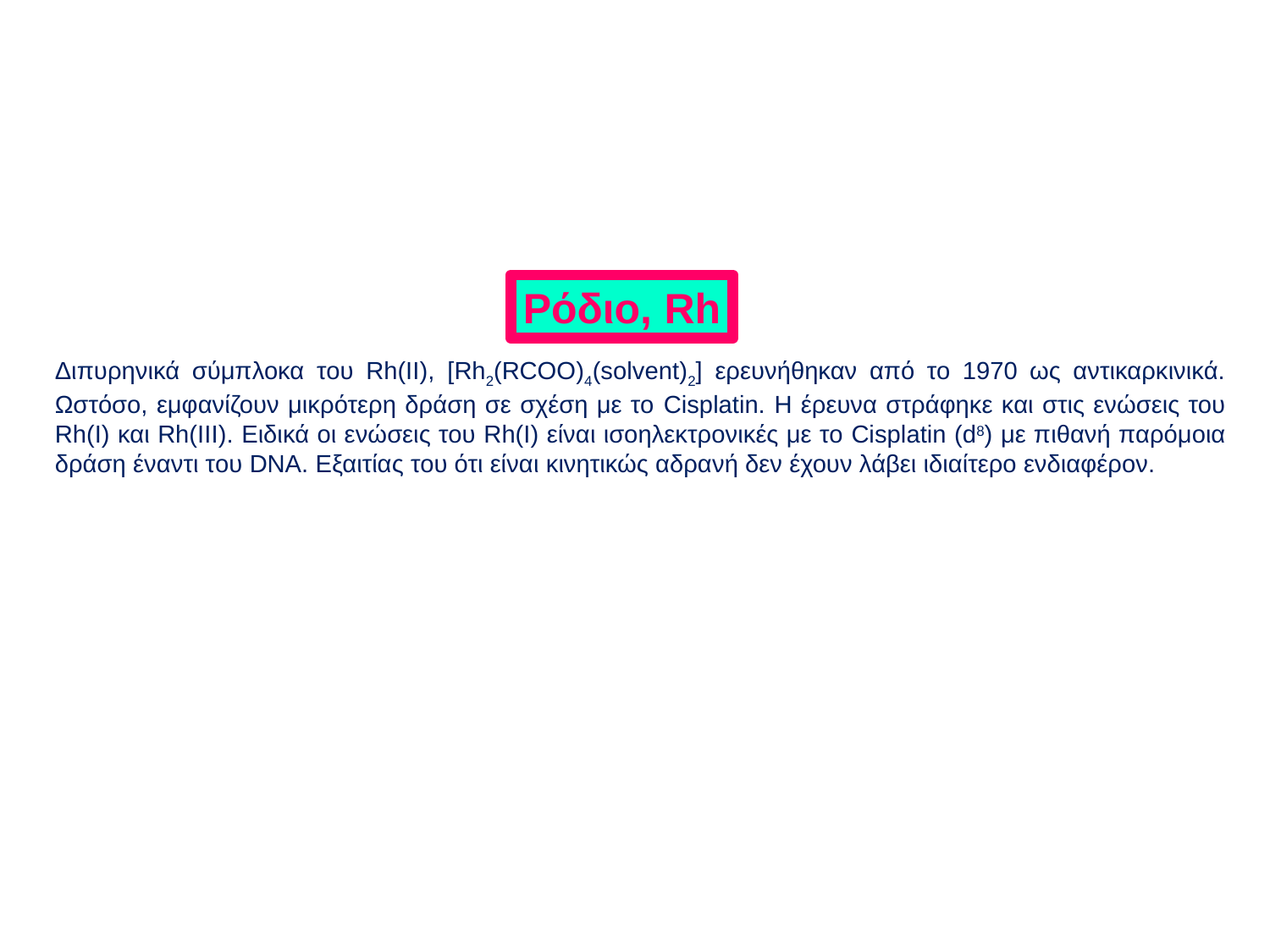

Ρόδιο, Rh
Διπυρηνικά σύμπλοκα του Rh(II), [Rh2(RCOO)4(solvent)2] ερευνήθηκαν από το 1970 ως αντικαρκινικά. Ωστόσο, εμφανίζουν μικρότερη δράση σε σχέση με το Cisplatin. Η έρευνα στράφηκε και στις ενώσεις του Rh(I) και Rh(III). Ειδικά οι ενώσεις του Rh(I) είναι ισοηλεκτρονικές με το Cisplatin (d8) με πιθανή παρόμοια δράση έναντι του DNA. Εξαιτίας του ότι είναι κινητικώς αδρανή δεν έχουν λάβει ιδιαίτερο ενδιαφέρον.